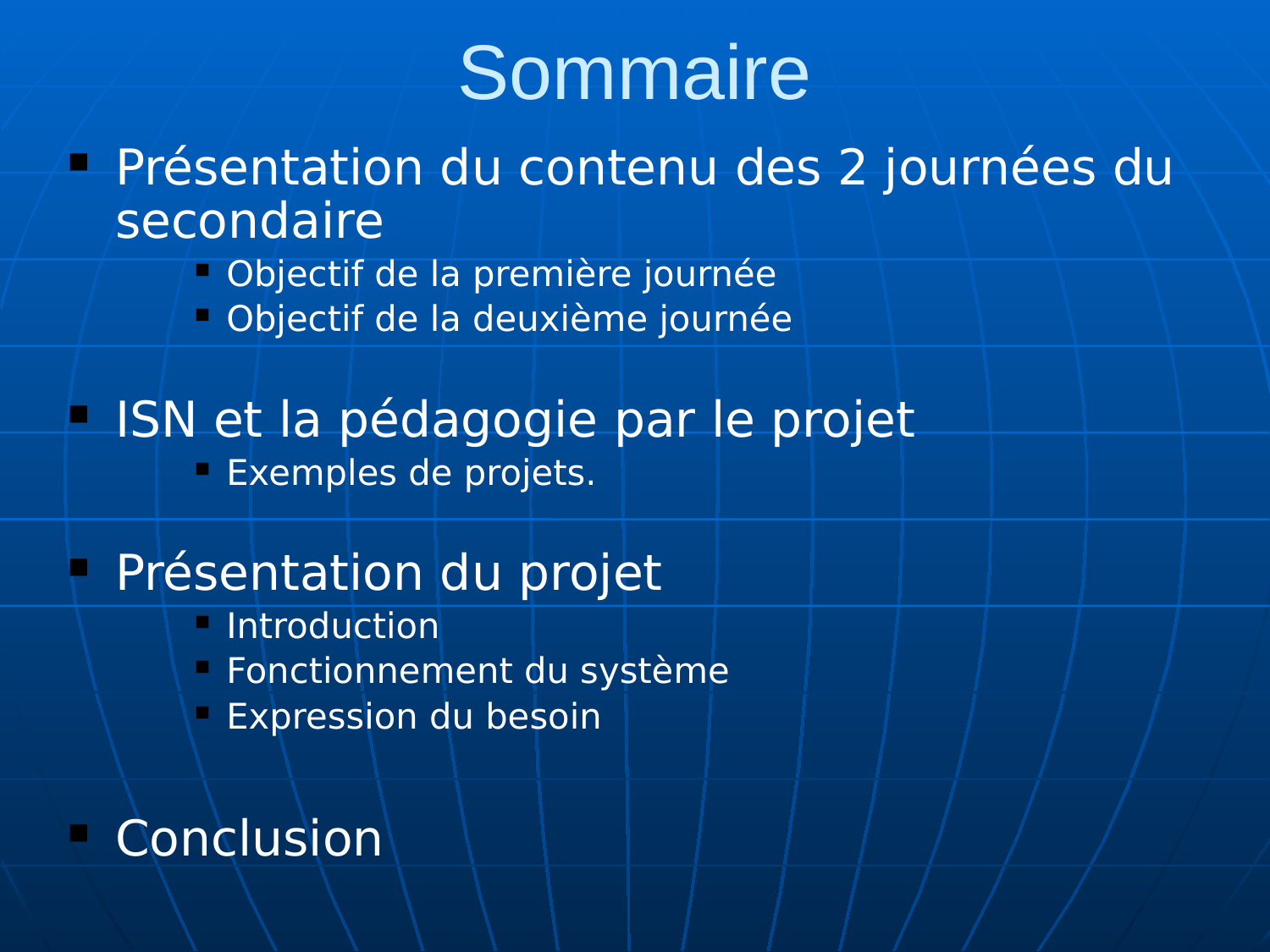

# Sommaire
Présentation du contenu des 2 journées du secondaire
Objectif de la première journée
Objectif de la deuxième journée

ISN et la pédagogie par le projet
Exemples de projets.

Présentation du projet
Introduction
Fonctionnement du système
Expression du besoin

Conclusion